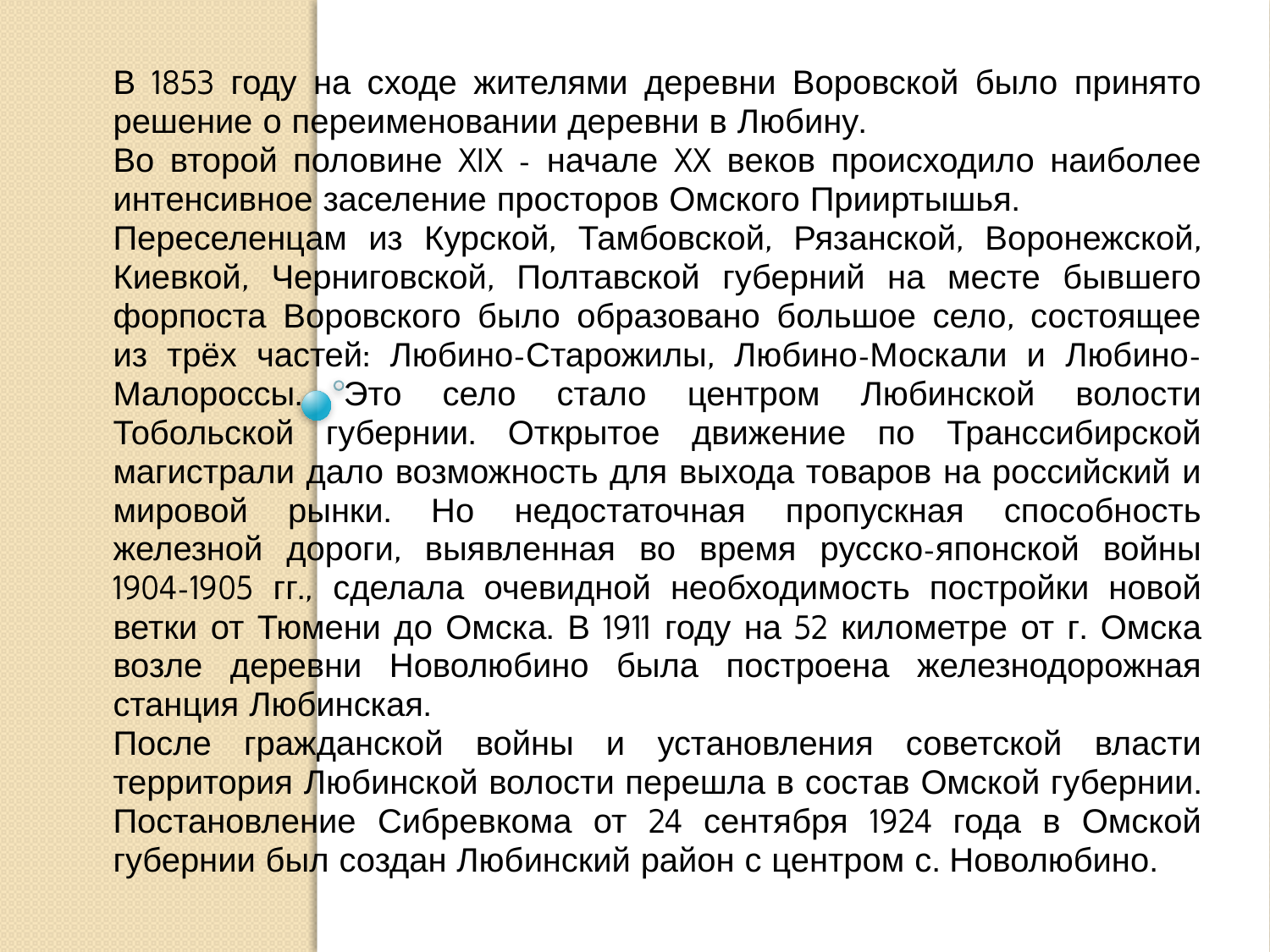

#
	В 1853 году на сходе жителями деревни Воровской было принято решение о переименовании деревни в Любину.
	Во второй половине XIX - начале XX веков происходило наиболее интенсивное заселение просторов Омского Прииртышья.
	Переселенцам из Курской, Тамбовской, Рязанской, Воронежской, Киевкой, Черниговской, Полтавской губерний на месте бывшего форпоста Воровского было образовано большое село, состоящее из трёх частей: Любино-Старожилы, Любино-Москали и Любино-Малороссы. Это село стало центром Любинской волости Тобольской губернии. Открытое движение по Транссибирской магистрали дало возможность для выхода товаров на российский и мировой рынки. Но недостаточная пропускная способность железной дороги, выявленная во время русско-японской войны 1904-1905 гг., сделала очевидной необходимость постройки новой ветки от Тюмени до Омска. В 1911 году на 52 километре от г. Омска возле деревни Новолюбино была построена железнодорожная станция Любинская.
	После гражданской войны и установления советской власти территория Любинской волости перешла в состав Омской губернии. Постановление Сибревкома от 24 сентября 1924 года в Омской губернии был создан Любинский район с центром с. Новолюбино.